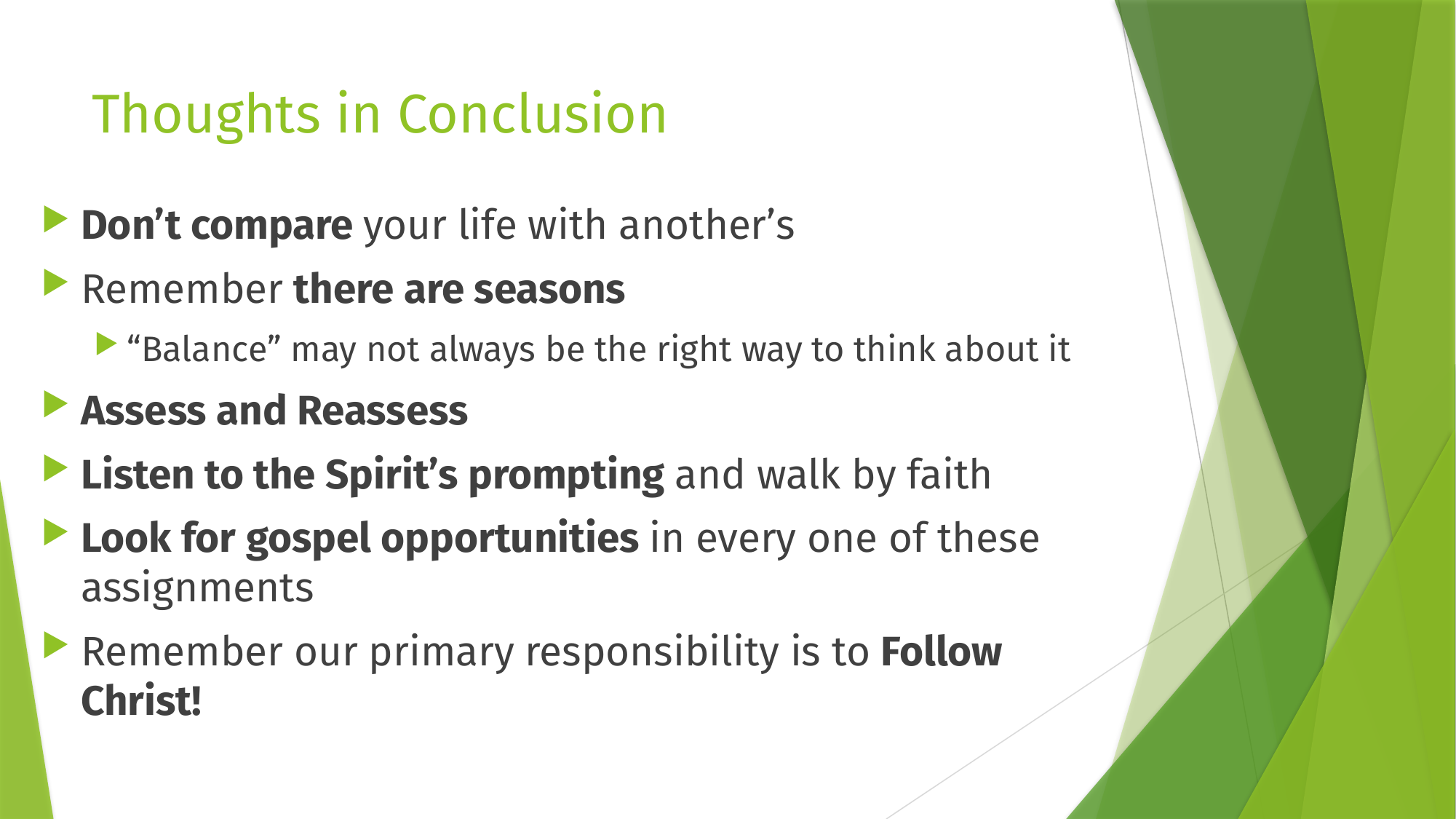

# Thoughts in Conclusion
Don’t compare your life with another’s
Remember there are seasons
“Balance” may not always be the right way to think about it
Assess and Reassess
Listen to the Spirit’s prompting and walk by faith
Look for gospel opportunities in every one of these assignments
Remember our primary responsibility is to Follow Christ!